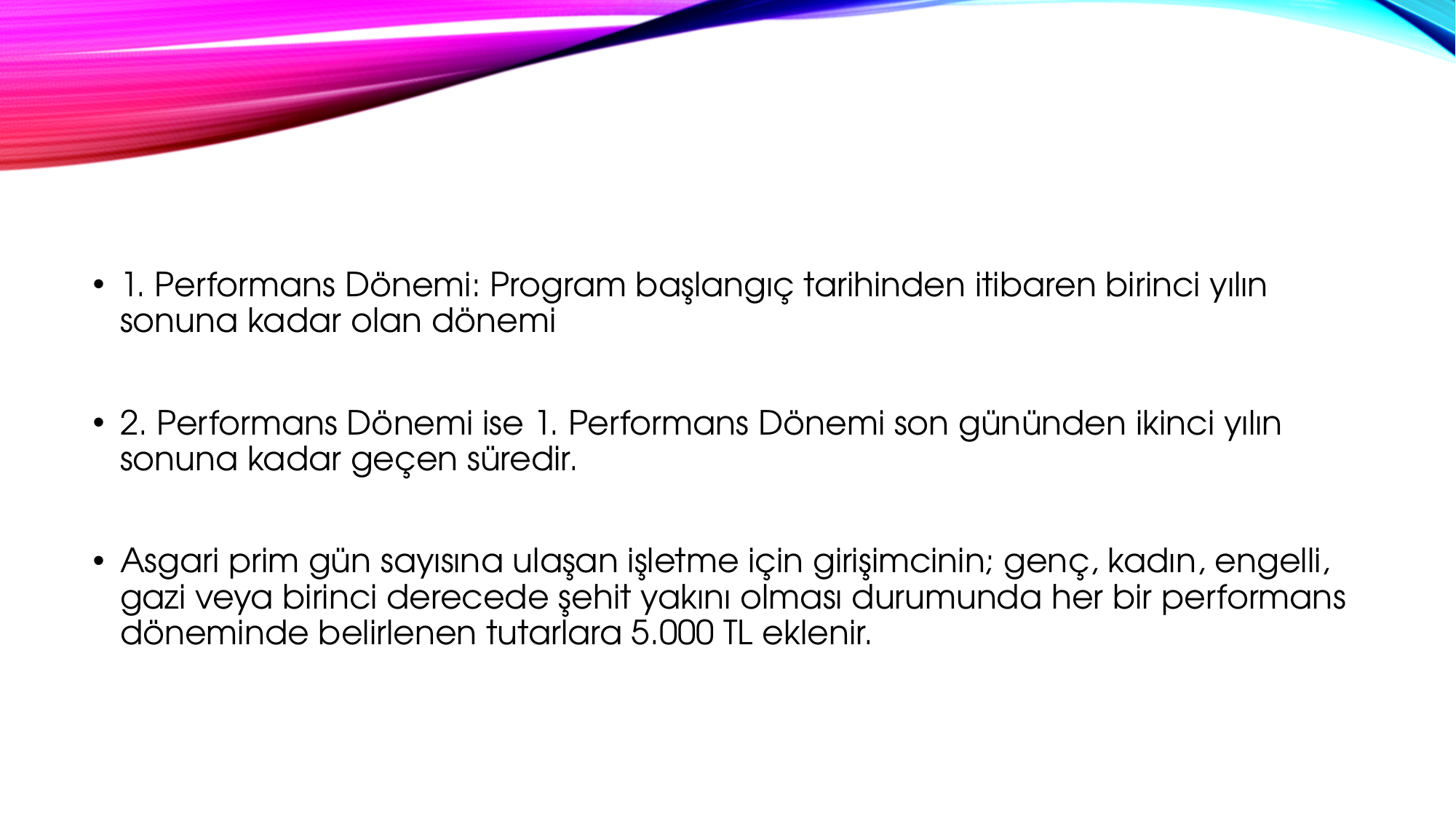

#
1. Performans Dönemi: Program başlangıç tarihinden itibaren birinci yılın sonuna kadar olan dönemi

2. Performans Dönemi ise 1. Performans Dönemi son gününden ikinci yılın sonuna kadar geçen süredir.

Asgari prim gün sayısına ulaşan işletme için girişimcinin; genç, kadın, engelli, gazi veya birinci derecede şehit yakını olması durumunda her bir performans döneminde belirlenen tutarlara 5.000 TL eklenir.